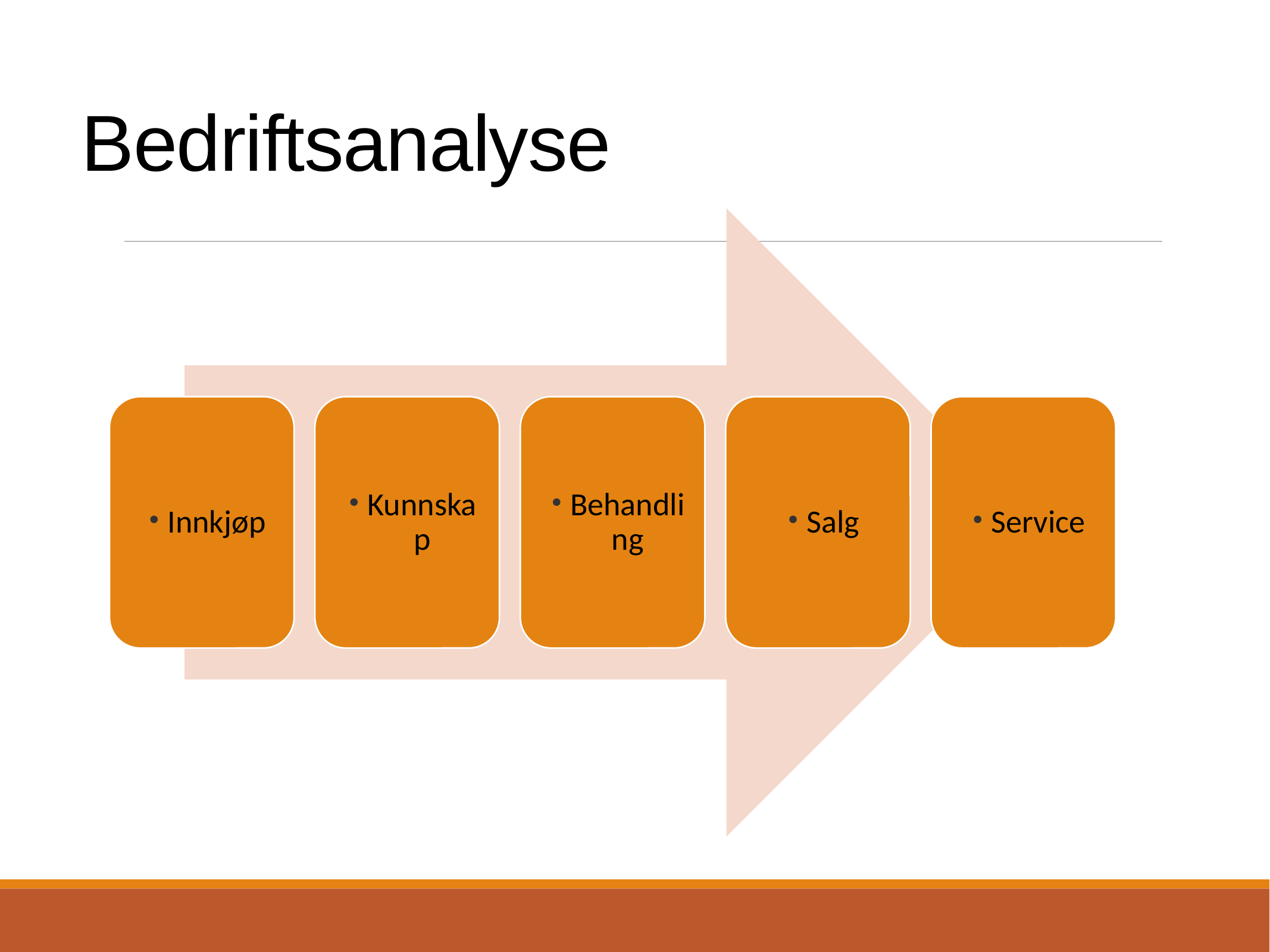

# Bedriftsanalyse
Innkjøp
Kunnskap
Behandling
Salg
Service